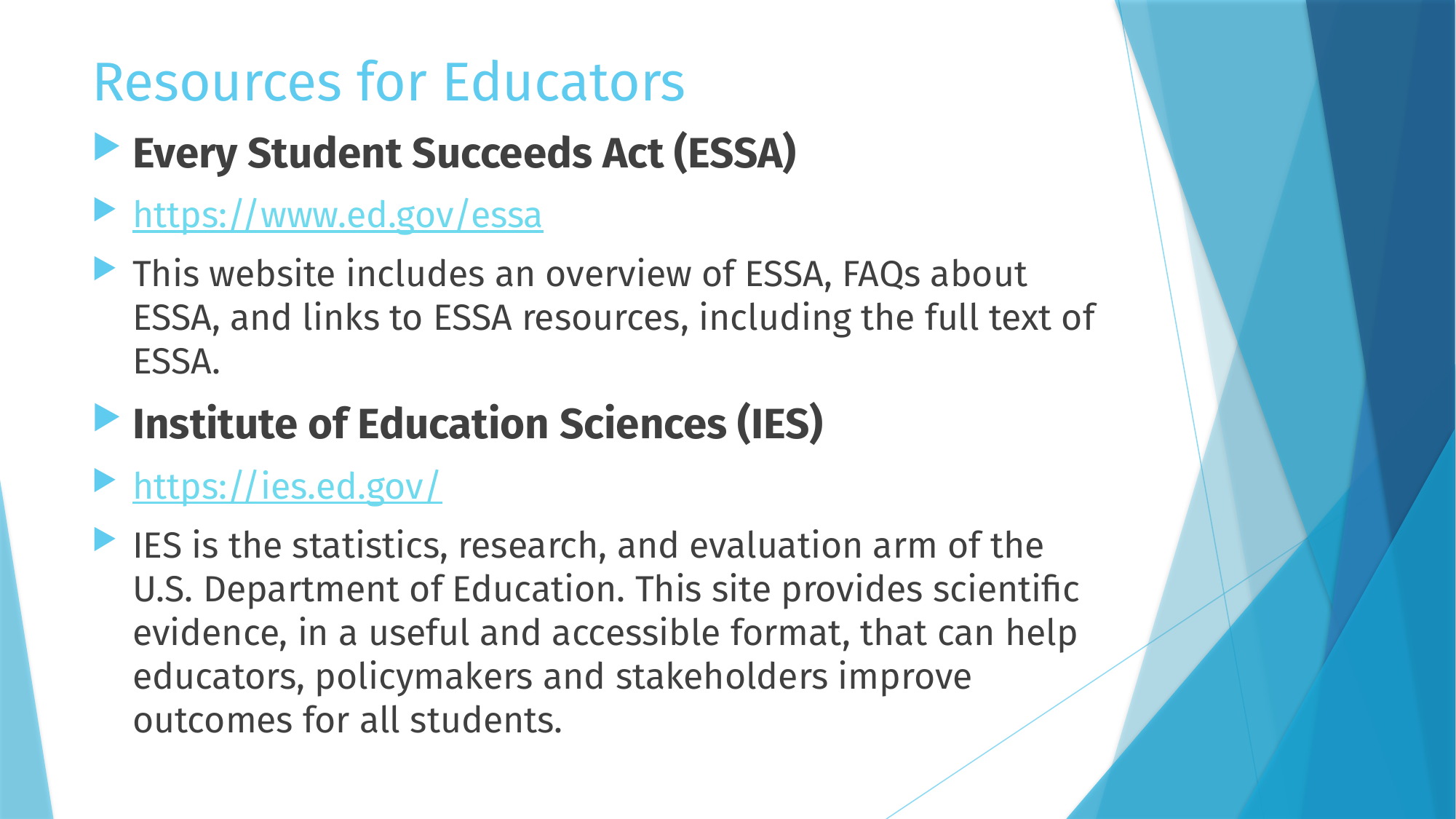

# Resources for Educators
Every Student Succeeds Act (ESSA)
https://www.ed.gov/essa
This website includes an overview of ESSA, FAQs about ESSA, and links to ESSA resources, including the full text of ESSA.
Institute of Education Sciences (IES)
https://ies.ed.gov/
IES is the statistics, research, and evaluation arm of the U.S. Department of Education. This site provides scientific evidence, in a useful and accessible format, that can help educators, policymakers and stakeholders improve outcomes for all students.